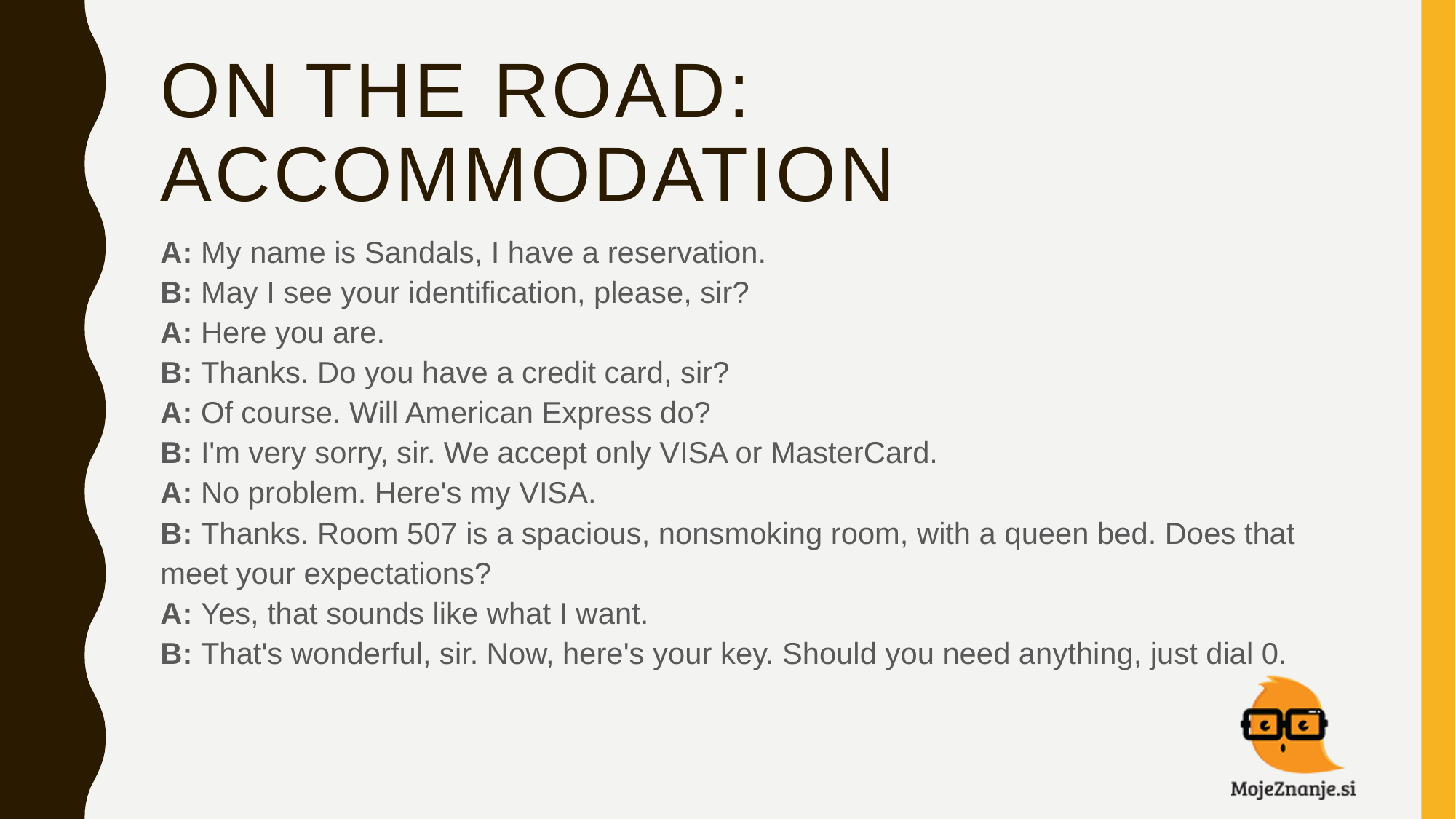

# ON THE ROAD: ACCOMMODATION
A: My name is Sandals, I have a reservation.
B: May I see your identification, please, sir?
A: Here you are.
B: Thanks. Do you have a credit card, sir?
A: Of course. Will American Express do?
B: I'm very sorry, sir. We accept only VISA or MasterCard.
A: No problem. Here's my VISA.
B: Thanks. Room 507 is a spacious, nonsmoking room, with a queen bed. Does that meet your expectations?
A: Yes, that sounds like what I want.
B: That's wonderful, sir. Now, here's your key. Should you need anything, just dial 0.